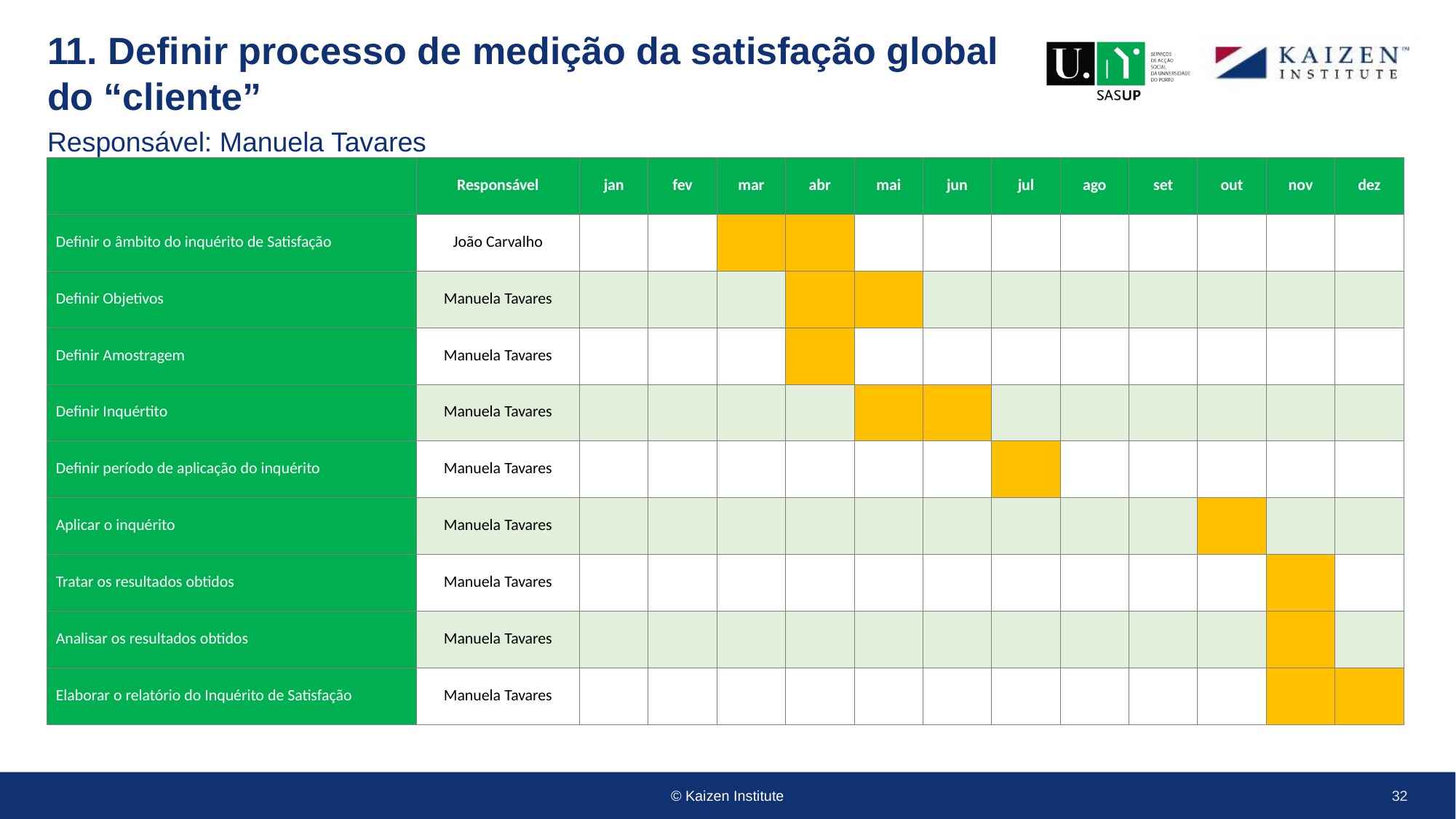

# 11. Definir processo de medição da satisfação global do “cliente”
Responsável: Manuela Tavares
|  | Responsável | jan | fev | mar | abr | mai | jun | jul | ago | set | out | nov | dez |
| --- | --- | --- | --- | --- | --- | --- | --- | --- | --- | --- | --- | --- | --- |
| Definir o âmbito do inquérito de Satisfação | João Carvalho |  |  |  |  |  |  |  |  |  |  |  |  |
| Definir Objetivos | Manuela Tavares |  |  |  |  |  |  |  |  |  |  |  |  |
| Definir Amostragem | Manuela Tavares |  |  |  |  |  |  |  |  |  |  |  |  |
| Definir Inquértito | Manuela Tavares |  |  |  |  |  |  |  |  |  |  |  |  |
| Definir período de aplicação do inquérito | Manuela Tavares |  |  |  |  |  |  |  |  |  |  |  |  |
| Aplicar o inquérito | Manuela Tavares |  |  |  |  |  |  |  |  |  |  |  |  |
| Tratar os resultados obtidos | Manuela Tavares |  |  |  |  |  |  |  |  |  |  |  |  |
| Analisar os resultados obtidos | Manuela Tavares |  |  |  |  |  |  |  |  |  |  |  |  |
| Elaborar o relatório do Inquérito de Satisfação | Manuela Tavares |  |  |  |  |  |  |  |  |  |  |  |  |